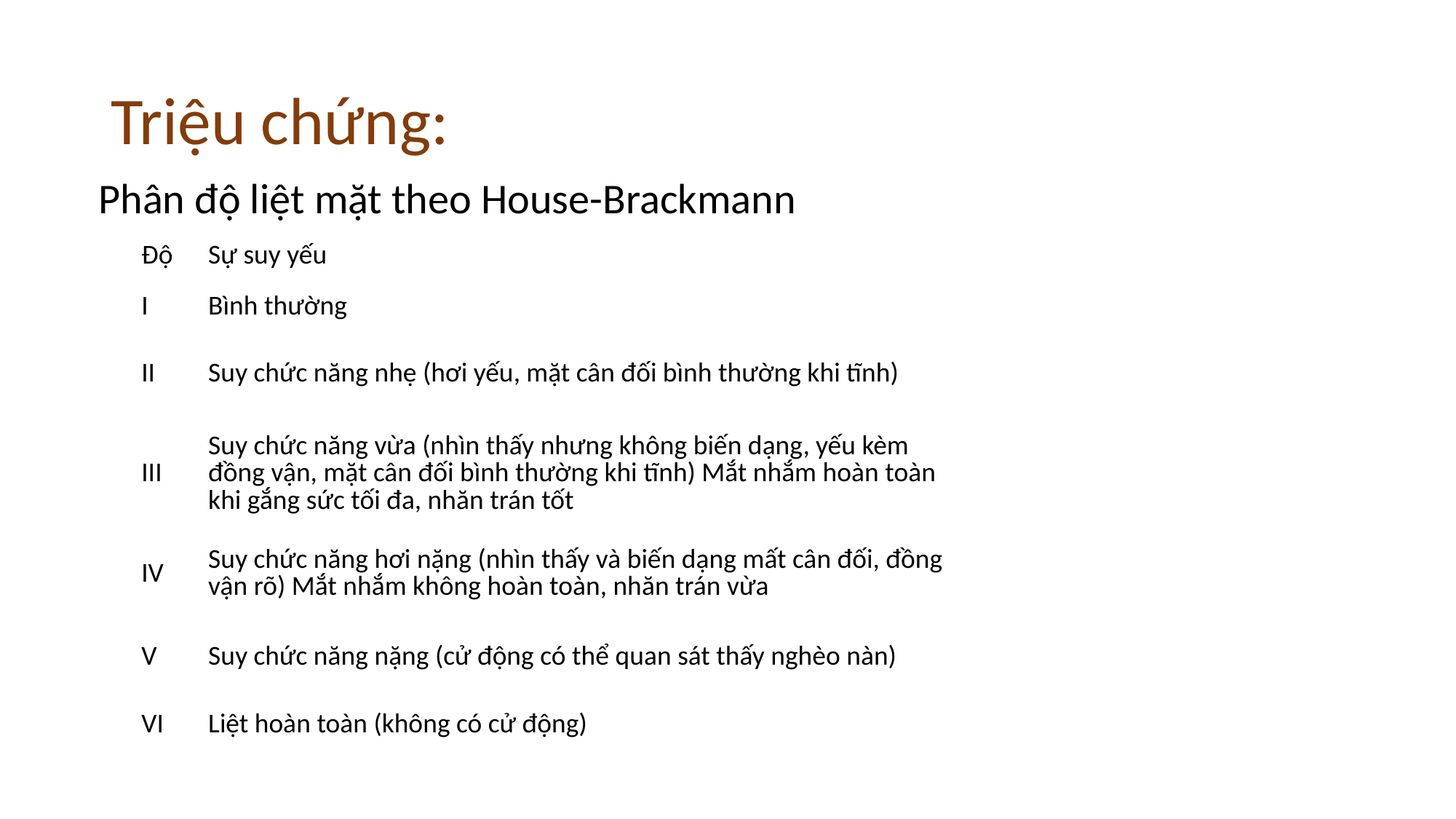

# Triệu chứng:
Phân độ liệt mặt theo House-Brackmann

| Độ | Sự suy yếu |
| --- | --- |
| I | Bình thường |
| II | Suy chức năng nhẹ (hơi yếu, mặt cân đối bình thường khi tĩnh) |
| III | Suy chức năng vừa (nhìn thấy nhưng không biến dạng, yếu kèm đồng vận, mặt cân đối bình thường khi tĩnh) Mắt nhắm hoàn toàn khi gắng sức tối đa, nhăn trán tốt |
| IV | Suy chức năng hơi nặng (nhìn thấy và biến dạng mất cân đối, đồng vận rõ) Mắt nhắm không hoàn toàn, nhăn trán vừa |
| V | Suy chức năng nặng (cử động có thể quan sát thấy nghèo nàn) |
| VI | Liệt hoàn toàn (không có cử động) |